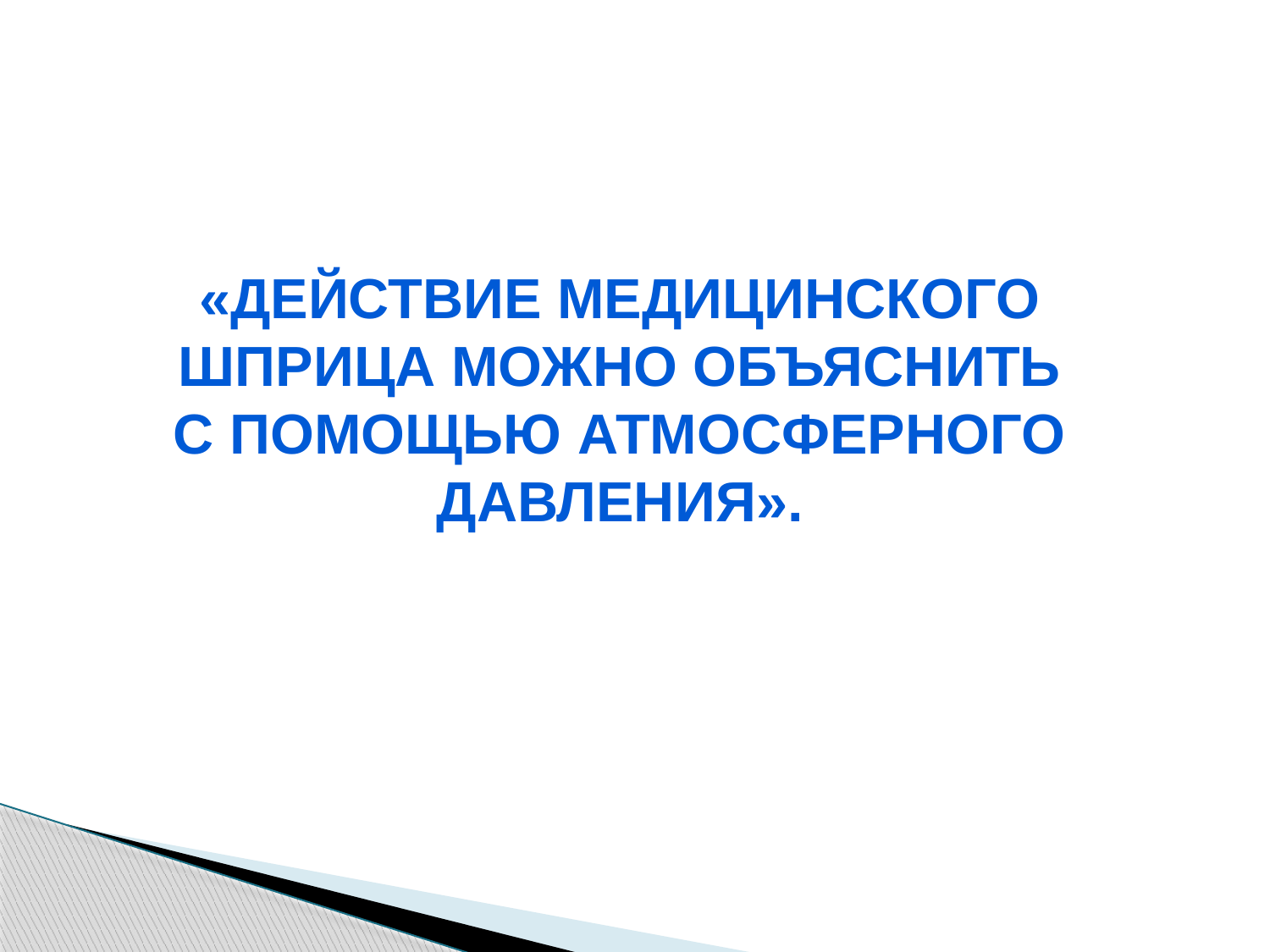

«Действие медицинского шприца можно объяснить
с помощью атмосферного давления».